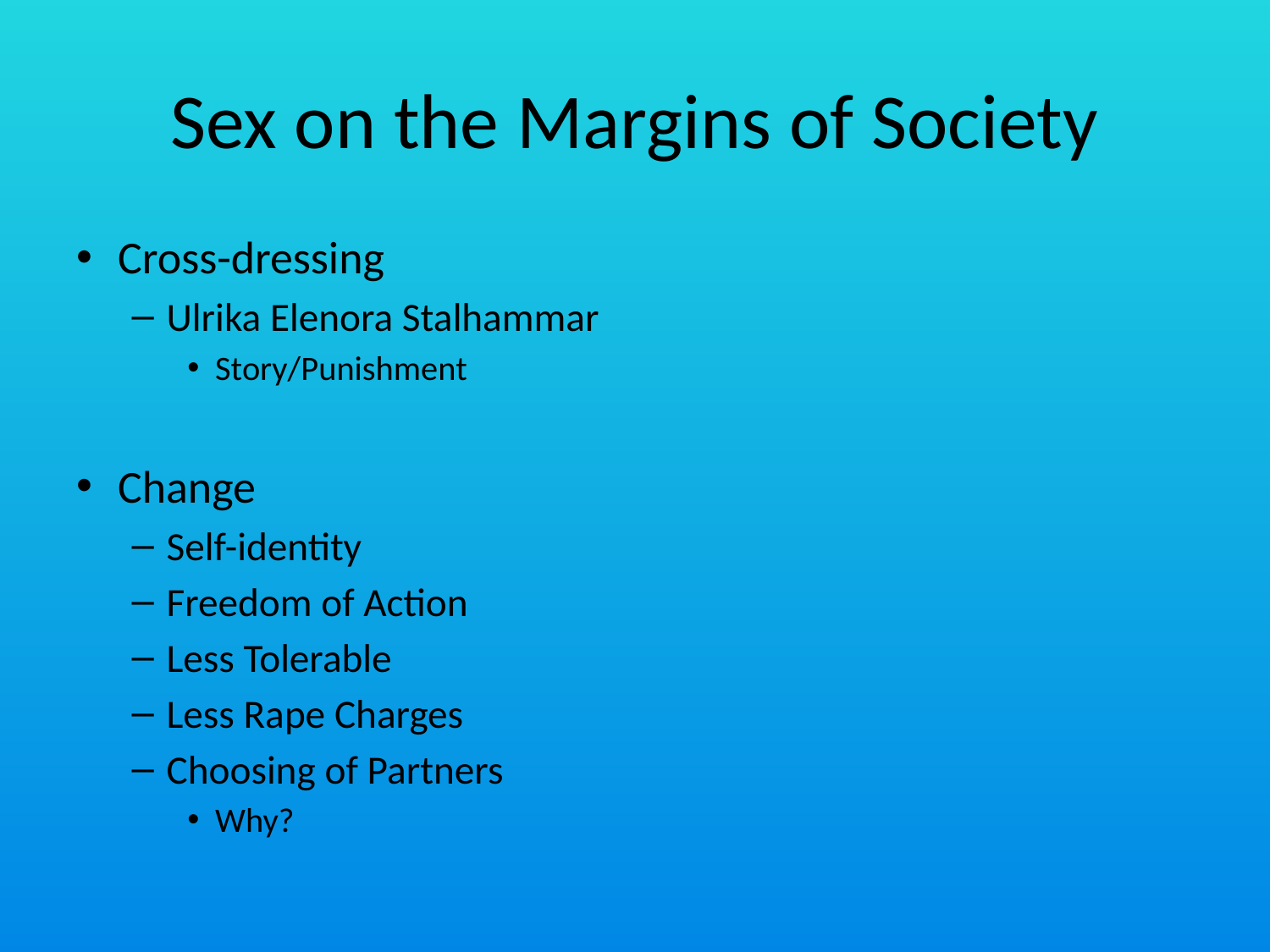

# Sex on the Margins of Society
Cross-dressing
Ulrika Elenora Stalhammar
Story/Punishment

Change
Self-identity
Freedom of Action
Less Tolerable
Less Rape Charges
Choosing of Partners
Why?